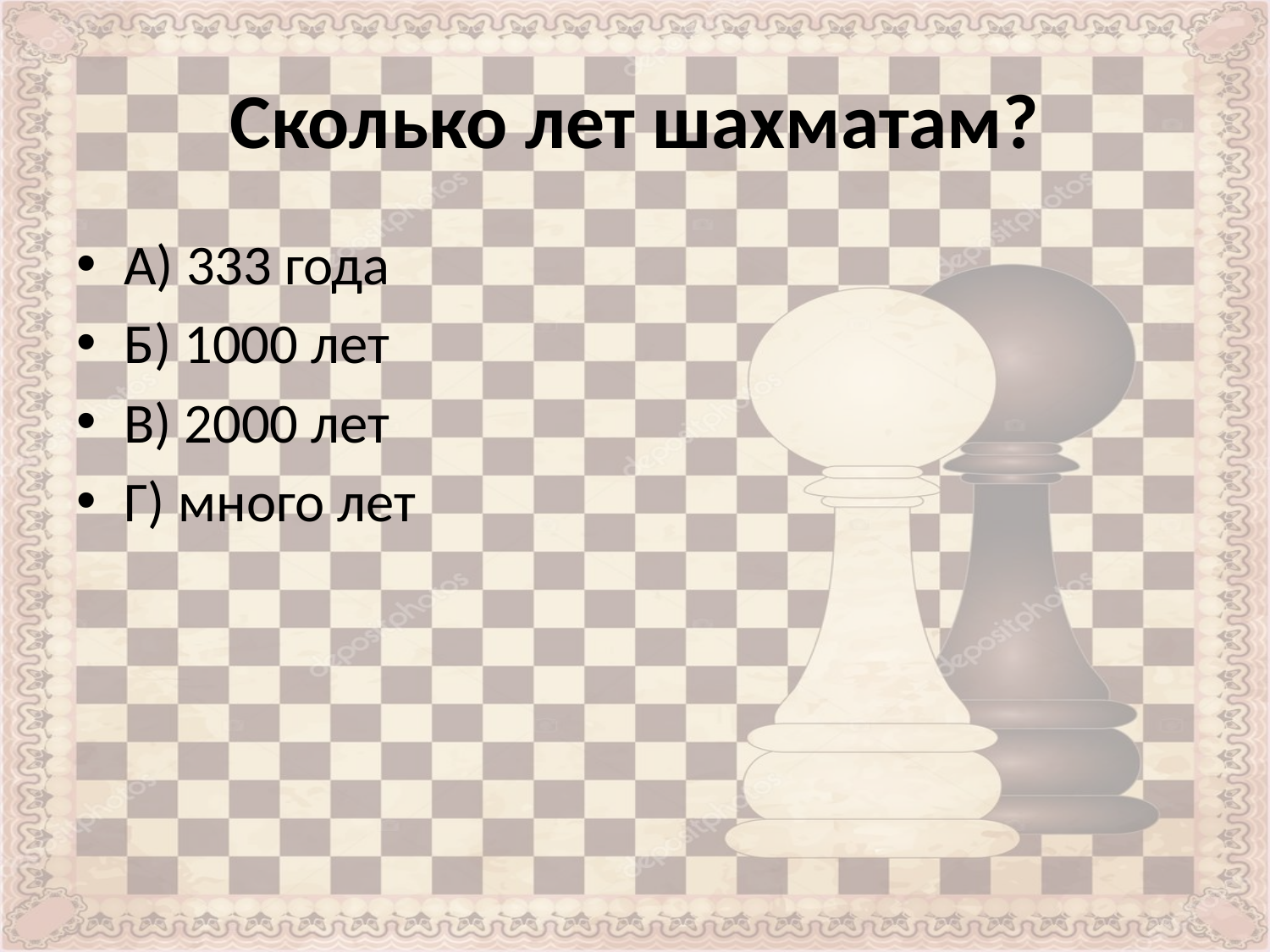

# Сколько лет шахматам?
А) 333 года
Б) 1000 лет
В) 2000 лет
Г) много лет